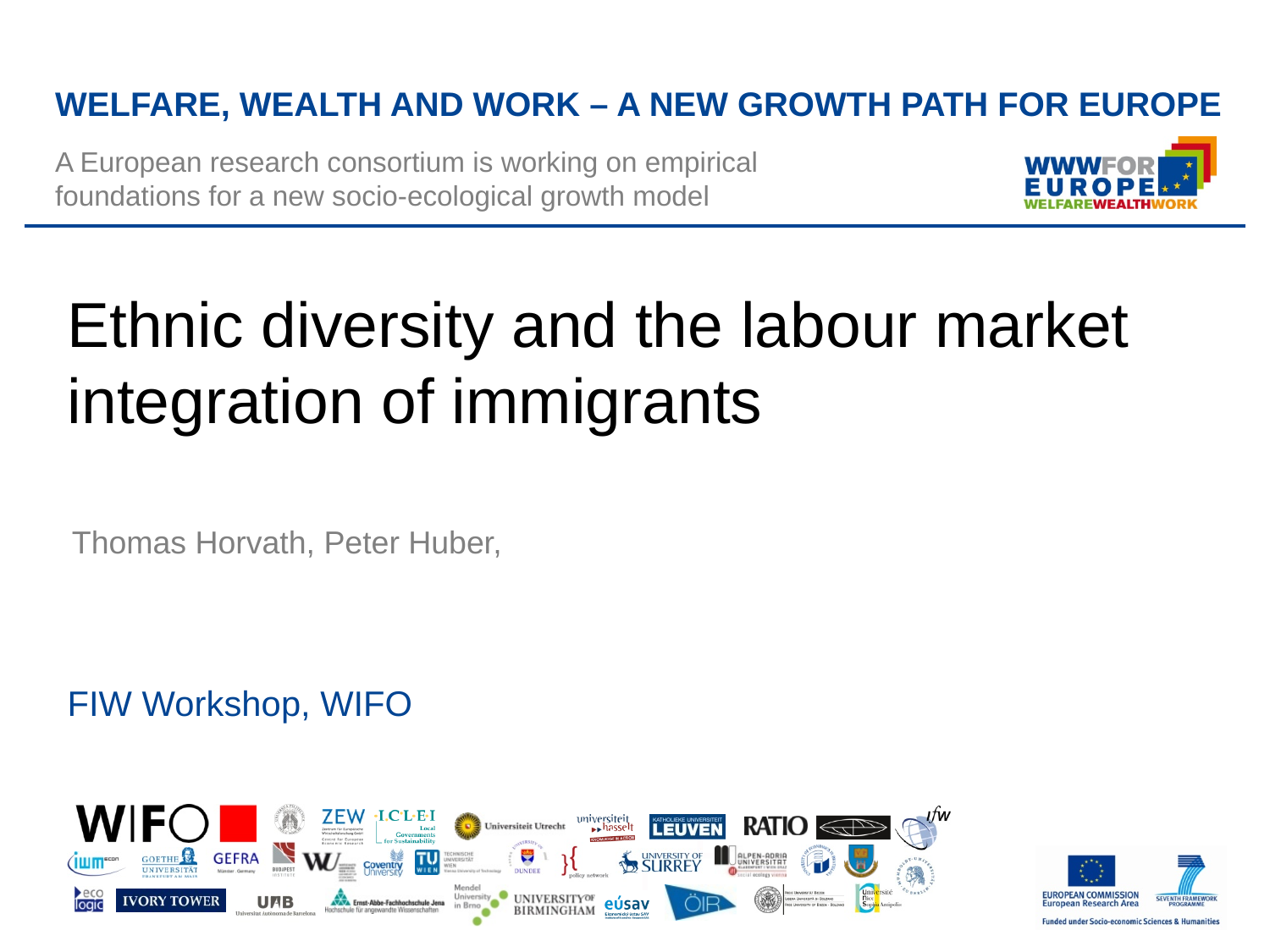

Ethnic diversity and the labour market integration of immigrants
Thomas Horvath, Peter Huber,
FIW Workshop, WIFO